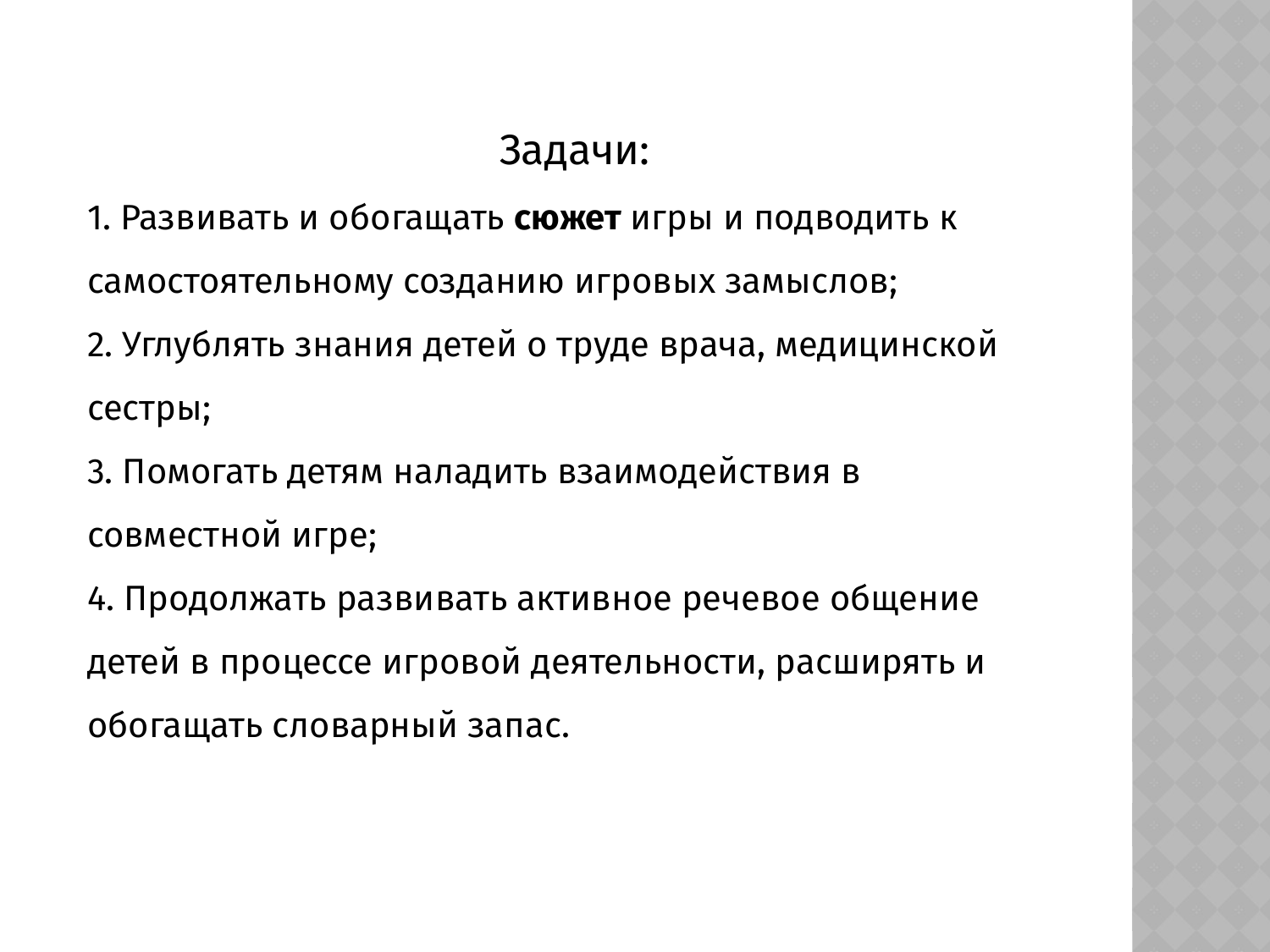

Задачи:
1. Развивать и обогащать сюжет игры и подводить к самостоятельному созданию игровых замыслов;
2. Углублять знания детей о труде врача, медицинской сестры;
3. Помогать детям наладить взаимодействия в совместной игре;
4. Продолжать развивать активное речевое общение детей в процессе игровой деятельности, расширять и обогащать словарный запас.